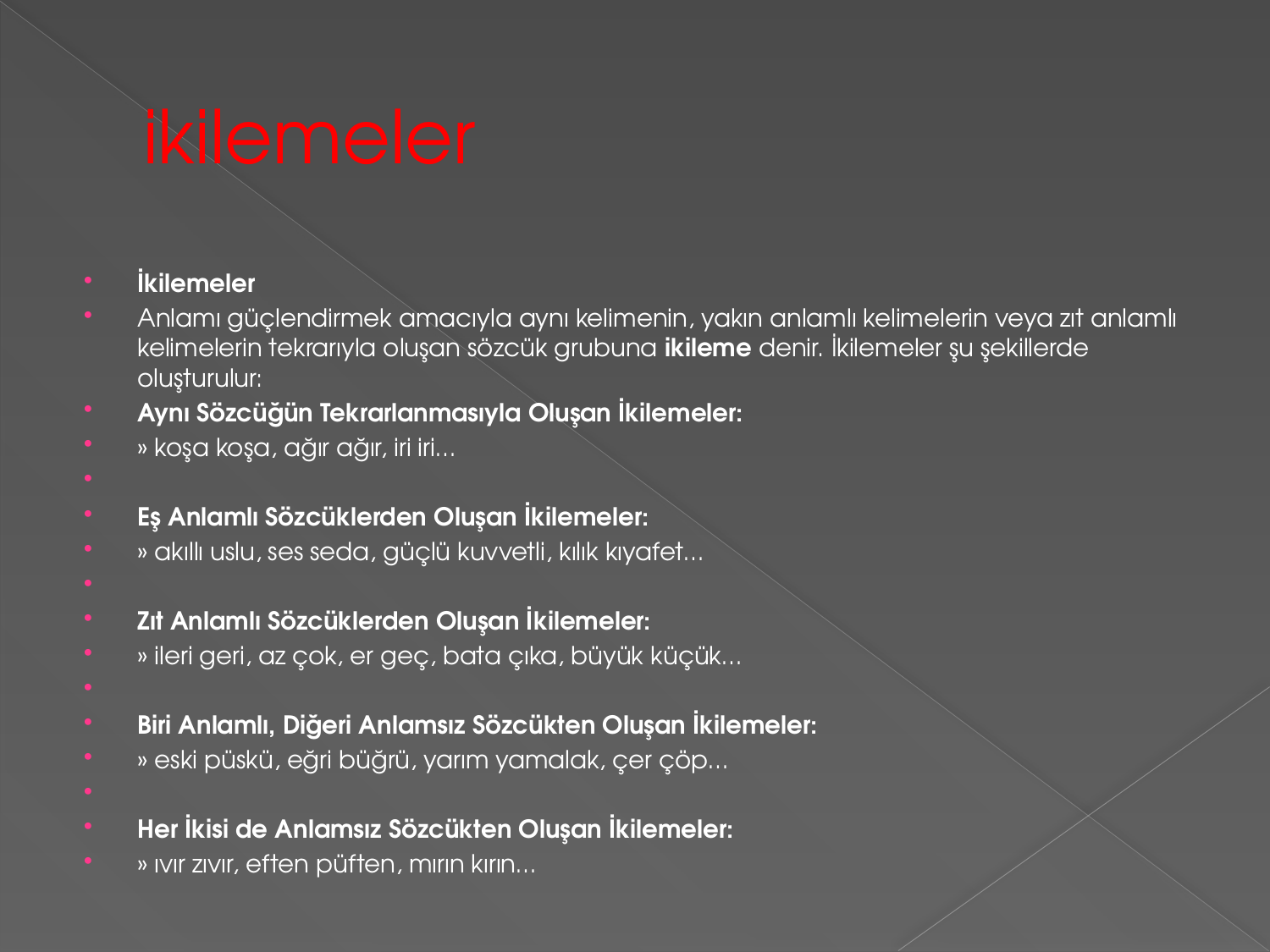

# ikilemeler
İkilemeler
Anlamı güçlendirmek amacıyla aynı kelimenin, yakın anlamlı kelimelerin veya zıt anlamlı kelimelerin tekrarıyla oluşan sözcük grubuna ikileme denir. İkilemeler şu şekillerde oluşturulur:
Aynı Sözcüğün Tekrarlanmasıyla Oluşan İkilemeler:
» koşa koşa, ağır ağır, iri iri…

Eş Anlamlı Sözcüklerden Oluşan İkilemeler:
» akıllı uslu, ses seda, güçlü kuvvetli, kılık kıyafet…

Zıt Anlamlı Sözcüklerden Oluşan İkilemeler:
» ileri geri, az çok, er geç, bata çıka, büyük küçük…

Biri Anlamlı, Diğeri Anlamsız Sözcükten Oluşan İkilemeler:
» eski püskü, eğri büğrü, yarım yamalak, çer çöp…

Her İkisi de Anlamsız Sözcükten Oluşan İkilemeler:
» ıvır zıvır, eften püften, mırın kırın…